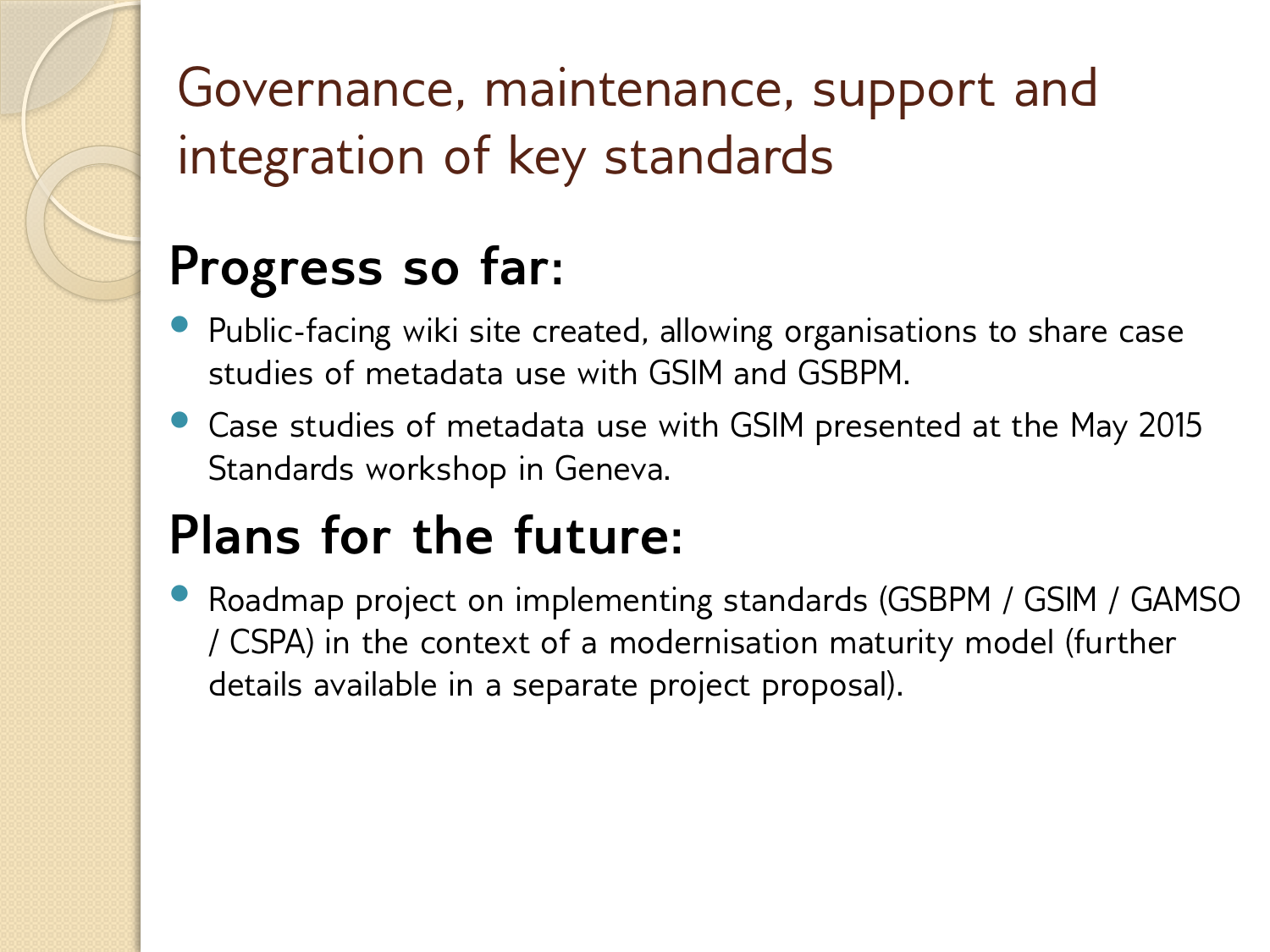

# Governance, maintenance, support and integration of key standards
Progress so far:
Public-facing wiki site created, allowing organisations to share case studies of metadata use with GSIM and GSBPM.
Case studies of metadata use with GSIM presented at the May 2015 Standards workshop in Geneva.
Plans for the future:
Roadmap project on implementing standards (GSBPM / GSIM / GAMSO / CSPA) in the context of a modernisation maturity model (further details available in a separate project proposal).